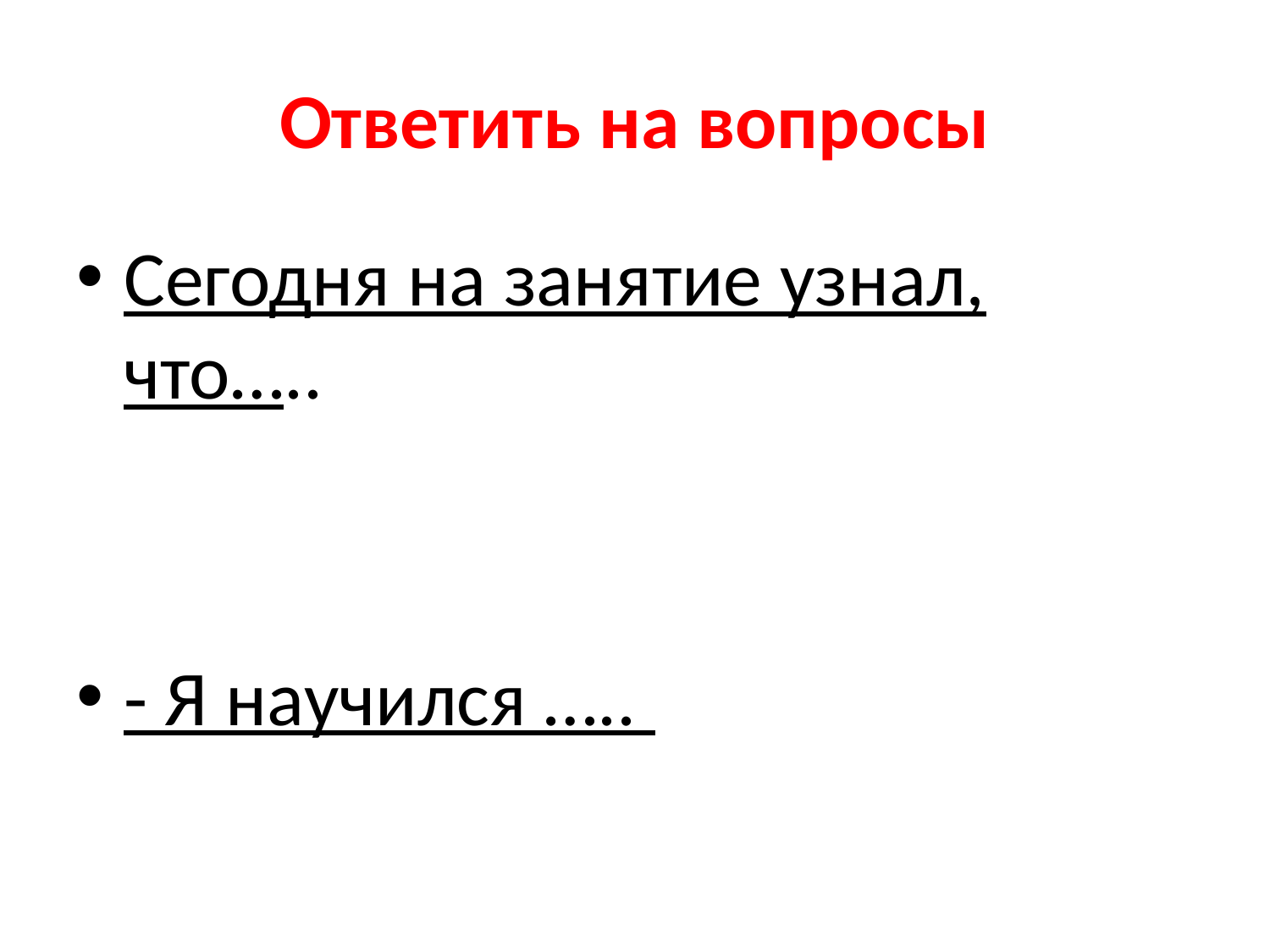

# Ответить на вопросы
Сегодня на занятие узнал, что…..

- Я научился …..